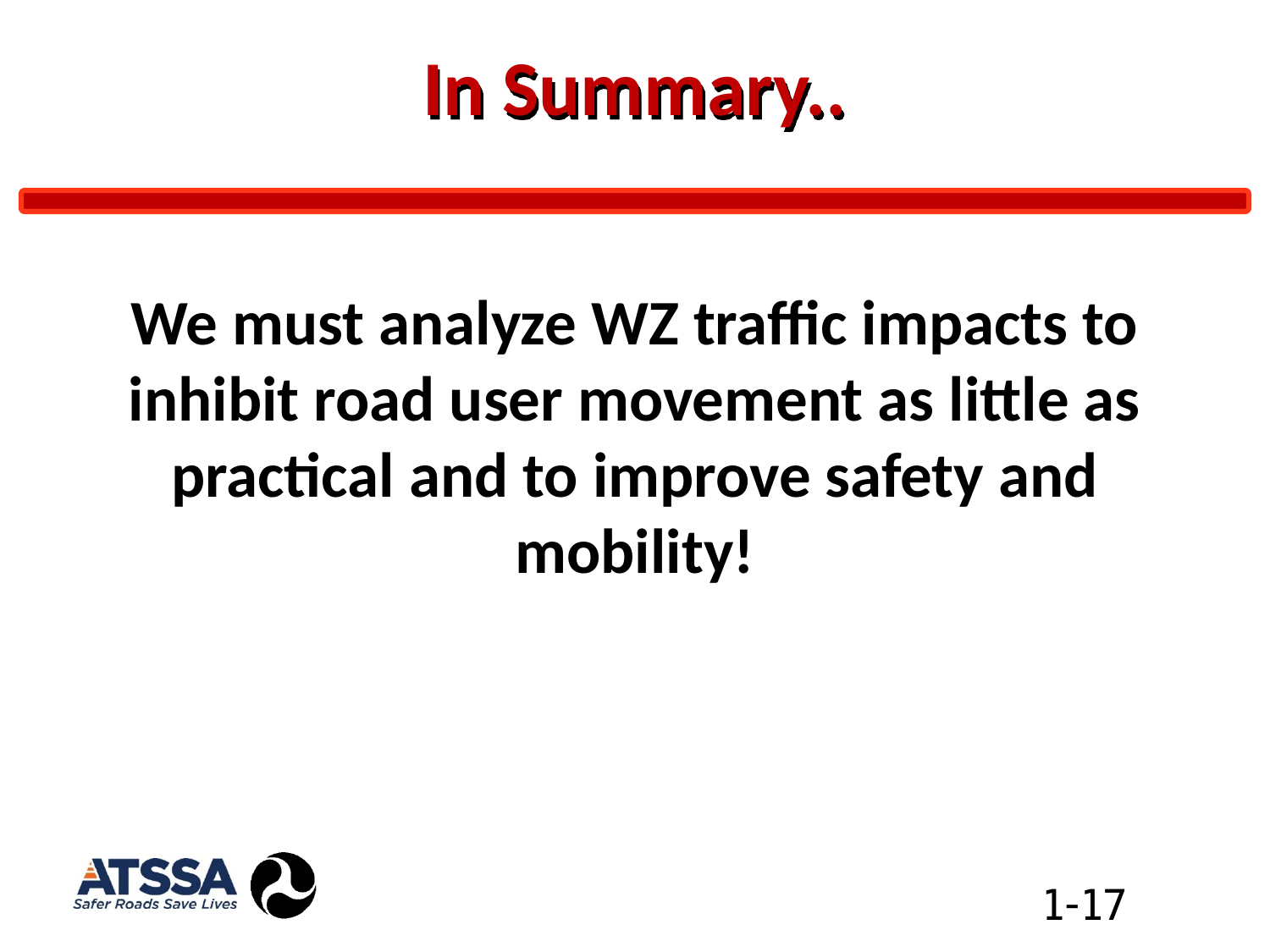

# In Summary..
We must analyze WZ traffic impacts to inhibit road user movement as little as practical and to improve safety and mobility!